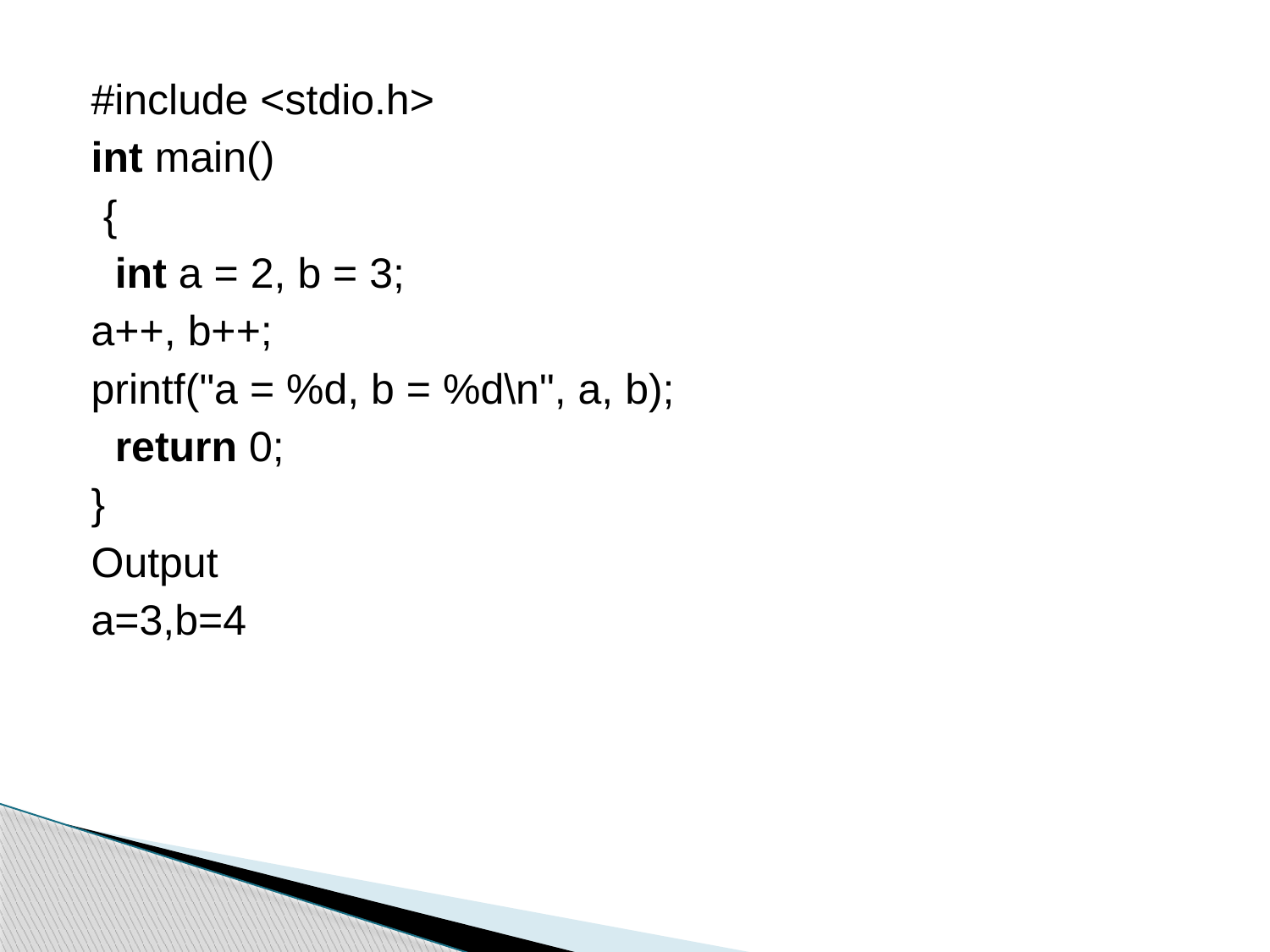

#include <stdio.h>
int main()
 {
  int a = 2, b = 3;
a++, b++;
printf("a = %d, b = %d\n", a, b);
  return 0;
}
Output
a=3,b=4